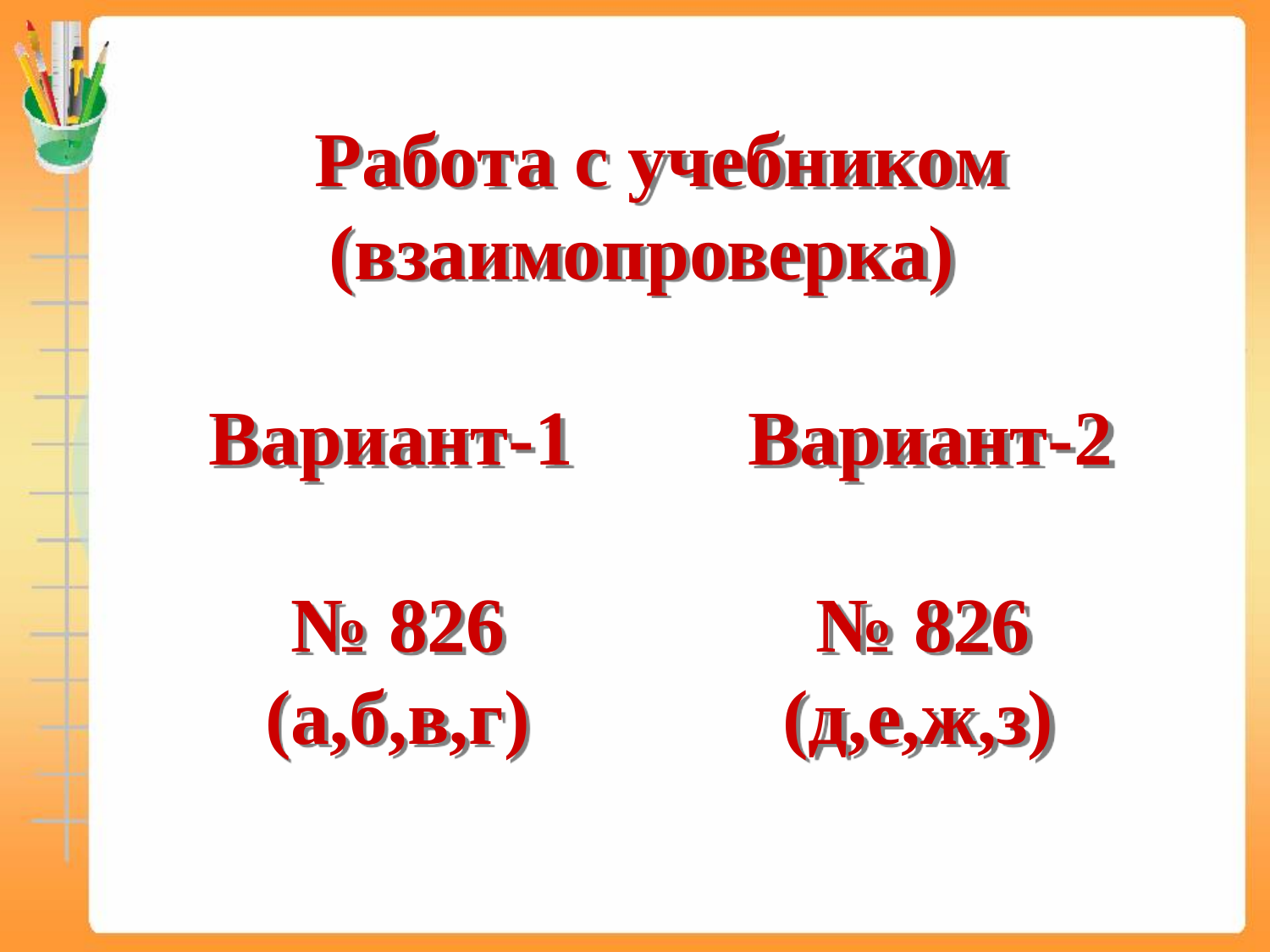

# Работа с учебником (взаимопроверка) Вариант-1         Вариант-2 № 826                № 826 (а,б,в,г)             (д,е,ж,з)